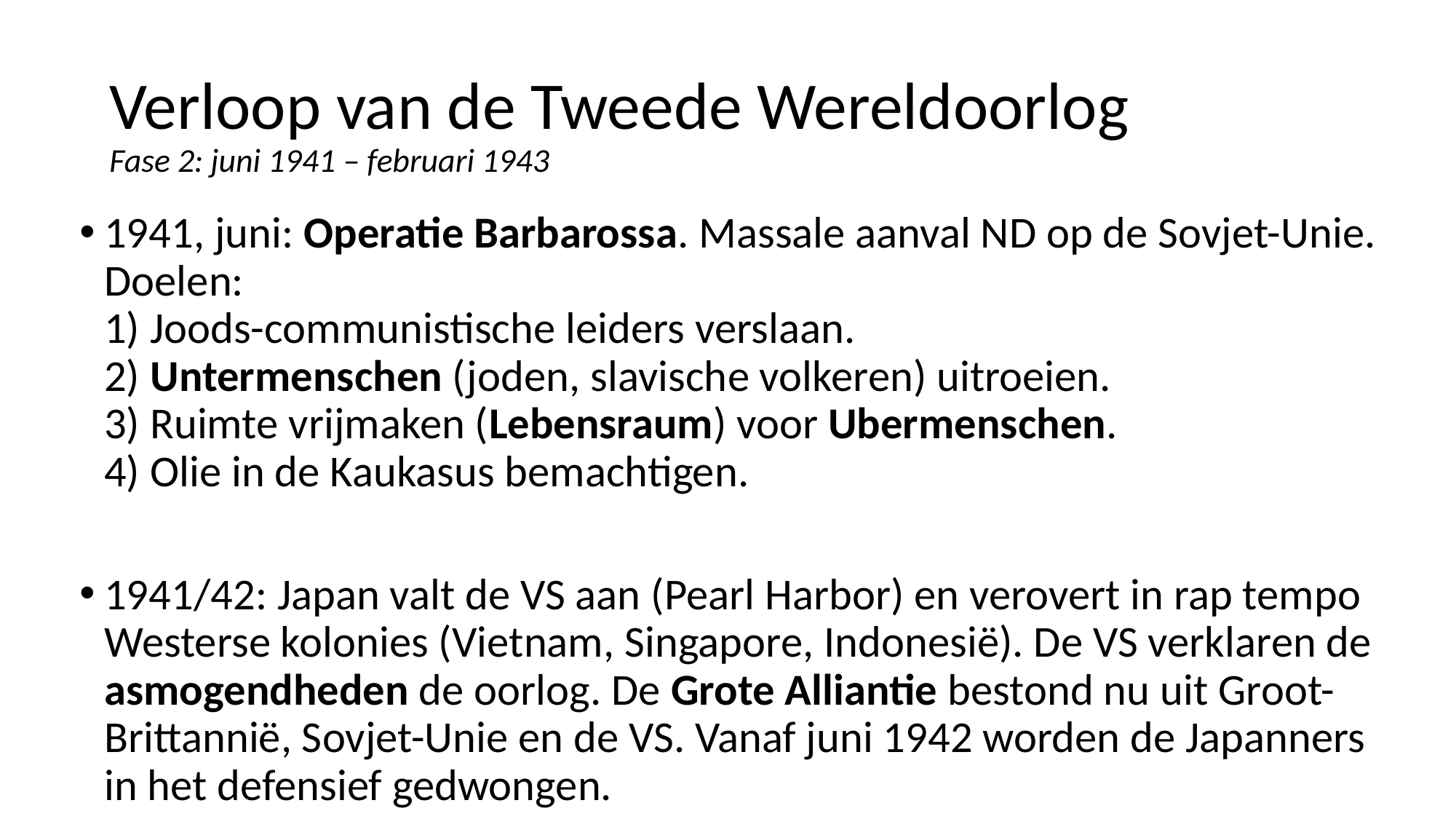

# Verloop van de Tweede Wereldoorlog Fase 2: juni 1941 – februari 1943
1941, juni: Operatie Barbarossa. Massale aanval ND op de Sovjet-Unie. Doelen:
1) Joods-communistische leiders verslaan.
2) Untermenschen (joden, slavische volkeren) uitroeien.
3) Ruimte vrijmaken (Lebensraum) voor Ubermenschen.
4) Olie in de Kaukasus bemachtigen.

1941/42: Japan valt de VS aan (Pearl Harbor) en verovert in rap tempo Westerse kolonies (Vietnam, Singapore, Indonesië). De VS verklaren de asmogendheden de oorlog. De Grote Alliantie bestond nu uit Groot-Brittannië, Sovjet-Unie en de VS. Vanaf juni 1942 worden de Japanners in het defensief gedwongen.